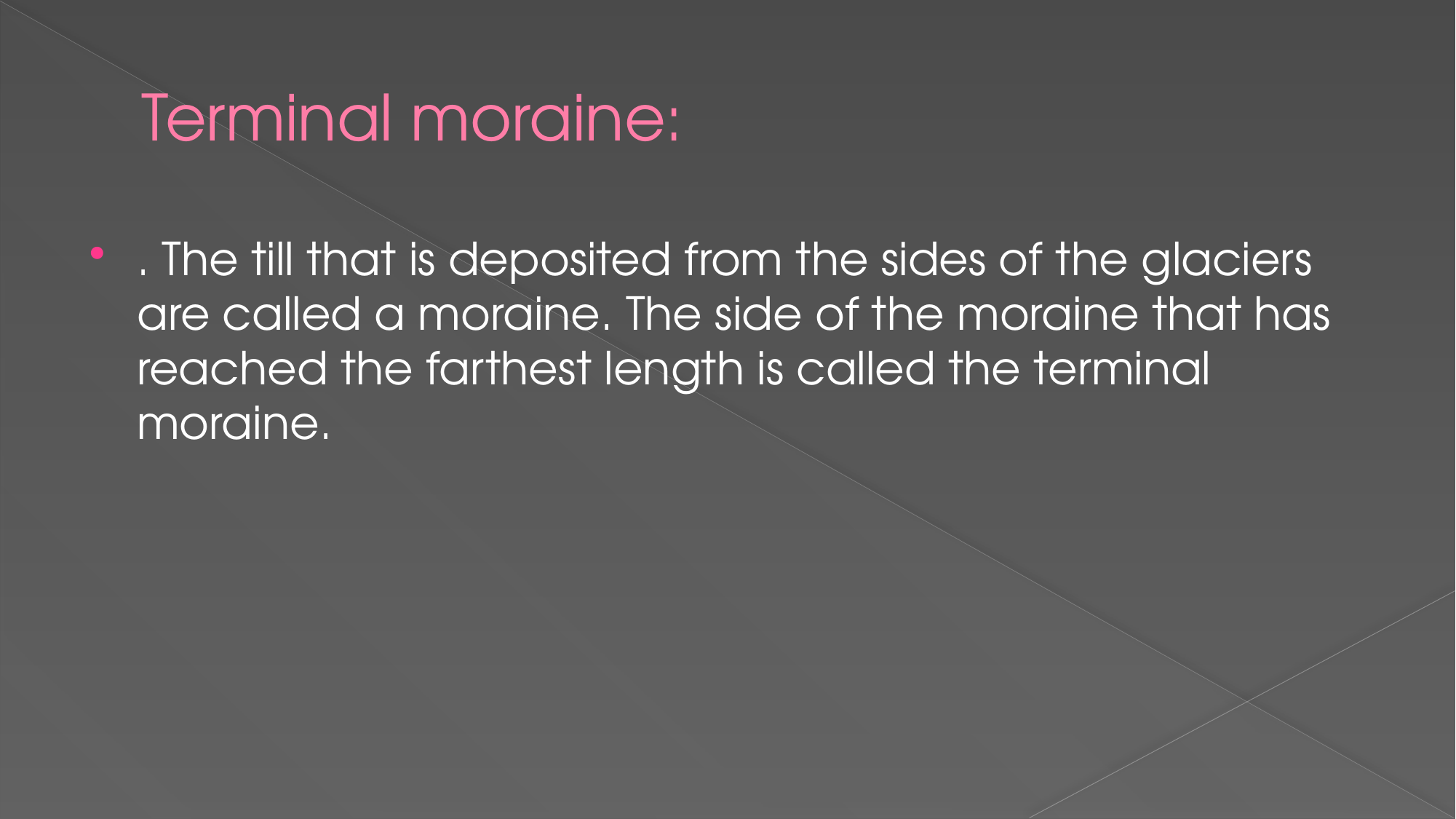

# Terminal moraine:
. The till that is deposited from the sides of the glaciers are called a moraine. The side of the moraine that has reached the farthest length is called the terminal moraine.